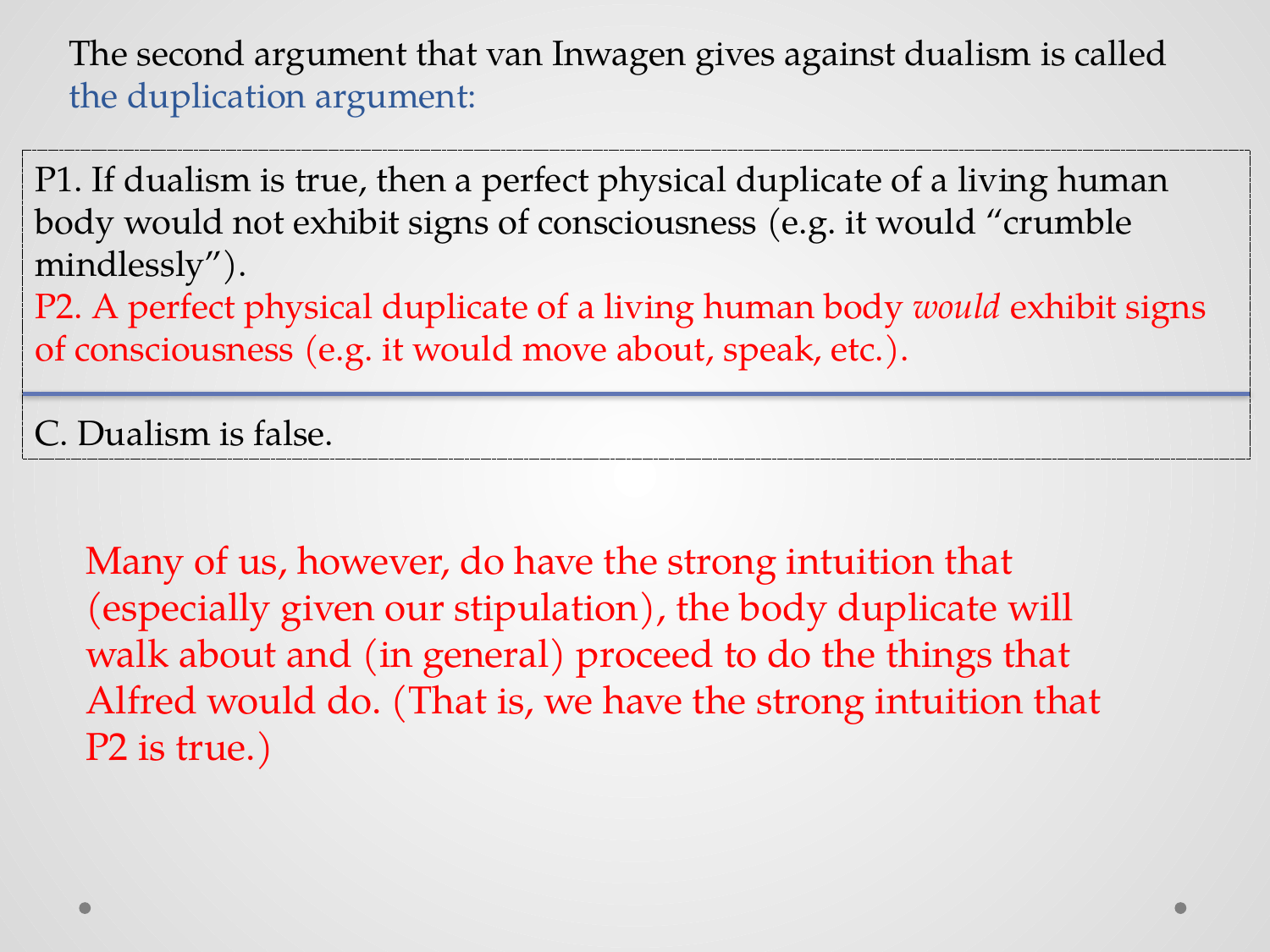

The second argument that van Inwagen gives against dualism is called
the duplication argument:
P1. If dualism is true, then a perfect physical duplicate of a living human body would not exhibit signs of consciousness (e.g. it would “crumble mindlessly”).
P2. A perfect physical duplicate of a living human body would exhibit signs of consciousness (e.g. it would move about, speak, etc.).

C. Dualism is false.
Many of us, however, do have the strong intuition that (especially given our stipulation), the body duplicate will walk about and (in general) proceed to do the things that Alfred would do. (That is, we have the strong intuition that P2 is true.)